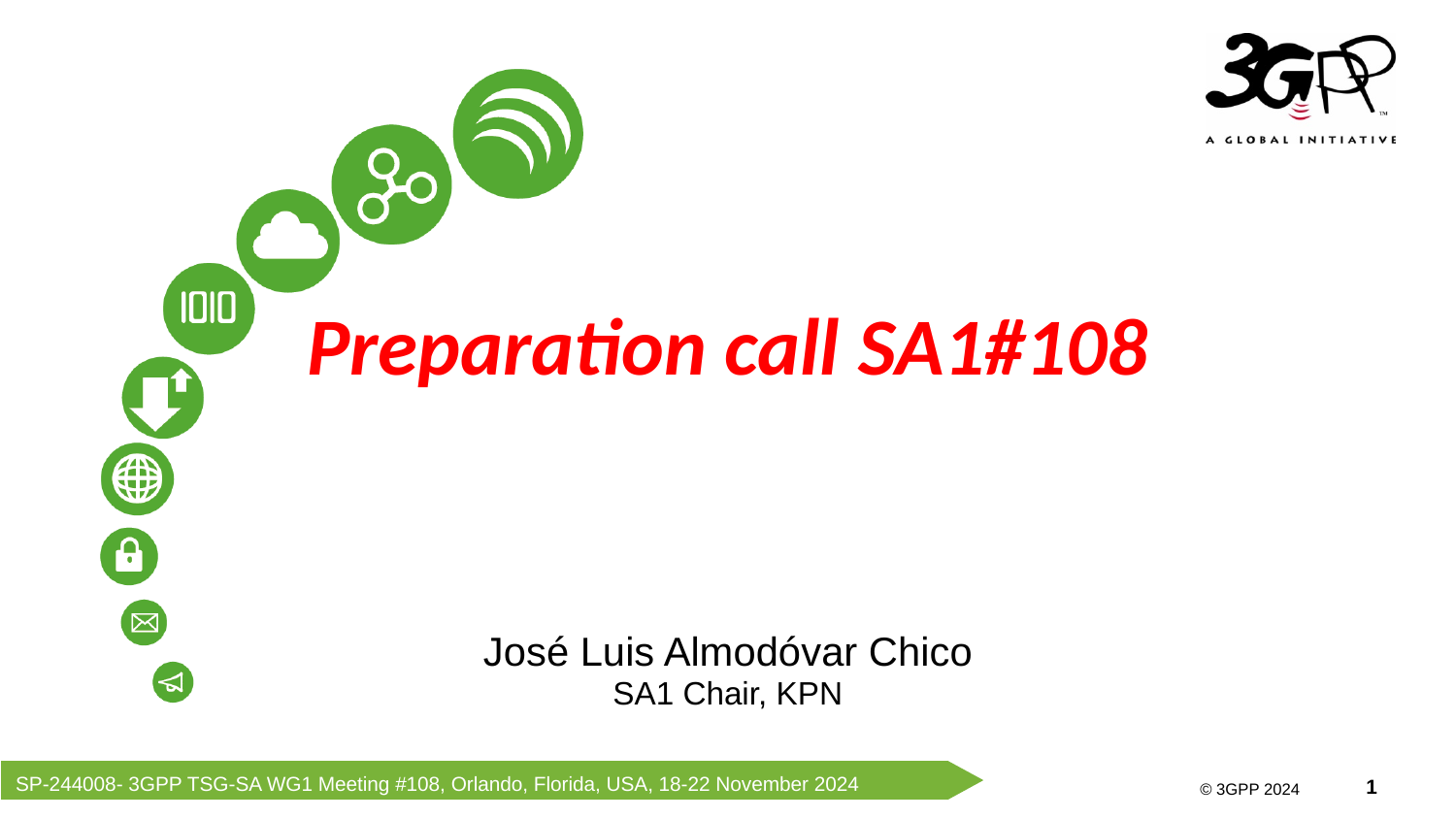

Preparation call SA1#108

José Luis Almodóvar Chico
SA1 Chair, KPN

SP-244008- 3GPP TSG-SA WG1 Meeting #108, Orlando, Florida, USA, 18-22 November 2024

© 3GPP 2024